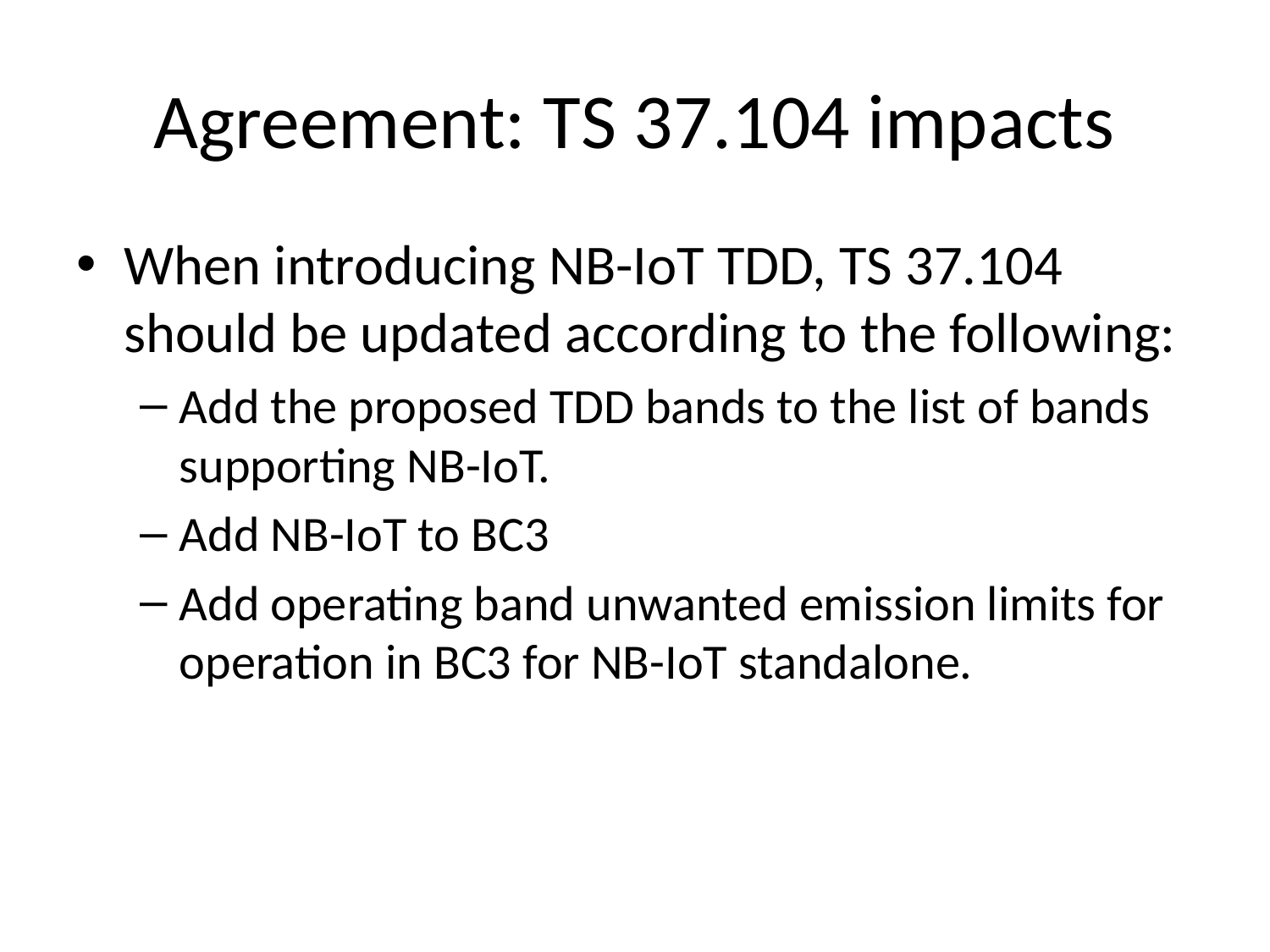

# Agreement: TS 37.104 impacts
When introducing NB-IoT TDD, TS 37.104 should be updated according to the following:
Add the proposed TDD bands to the list of bands supporting NB-IoT.
Add NB-IoT to BC3
Add operating band unwanted emission limits for operation in BC3 for NB-IoT standalone.